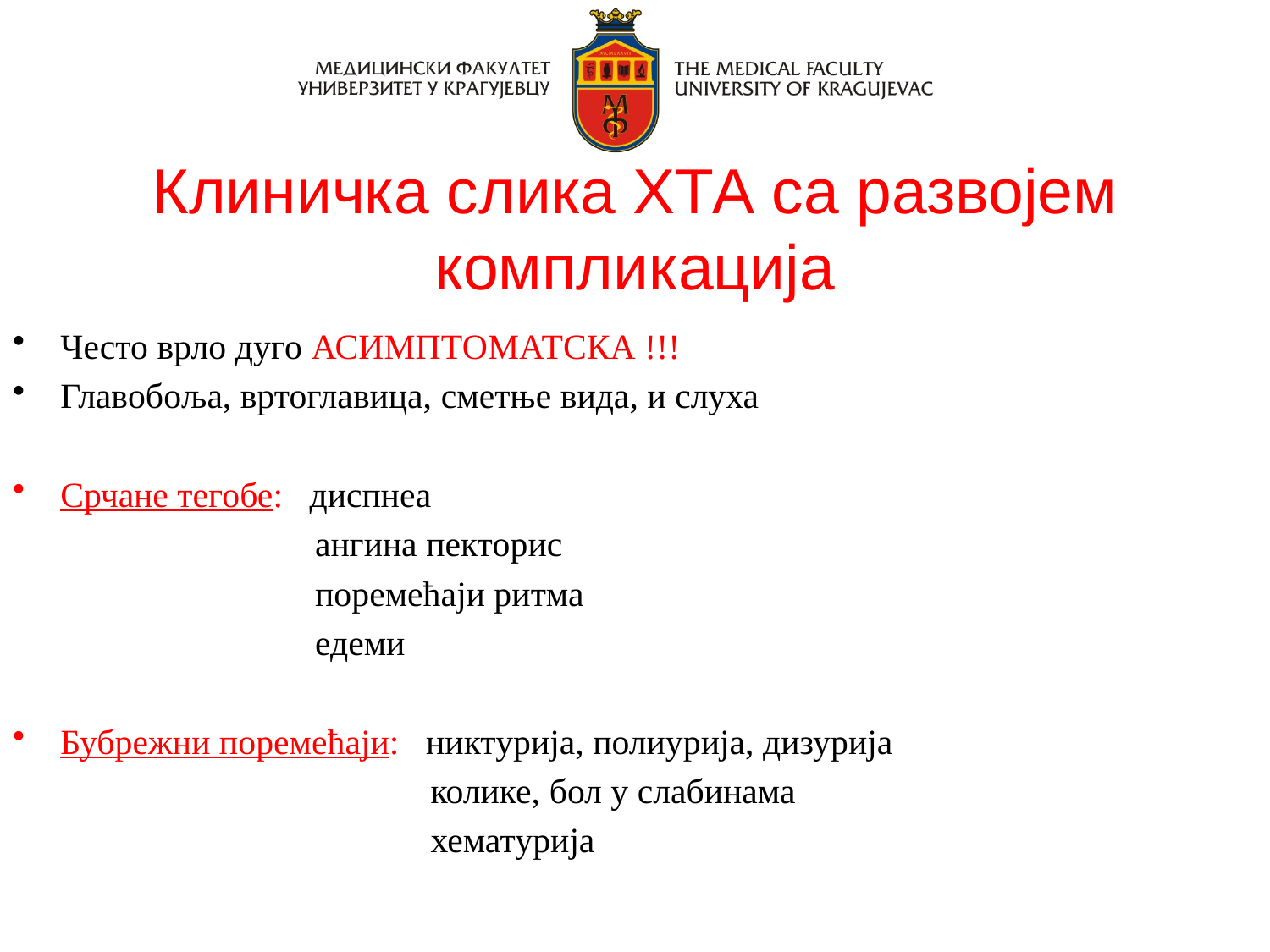

# Клиничка слика ХТА са развојем компликација
Често врло дуго АСИМПТОМАТСКА !!!
Главобоља, вртоглавица, сметње вида, и слуха

Срчане тегобе:   диспнеа
                                  ангина пекторис
                                  поремећаји ритма
                                  едеми

Бубрежни поремећаји:   никтурија, полиурија, дизурија
                                               колике, бол у слабинама
                                               хематурија